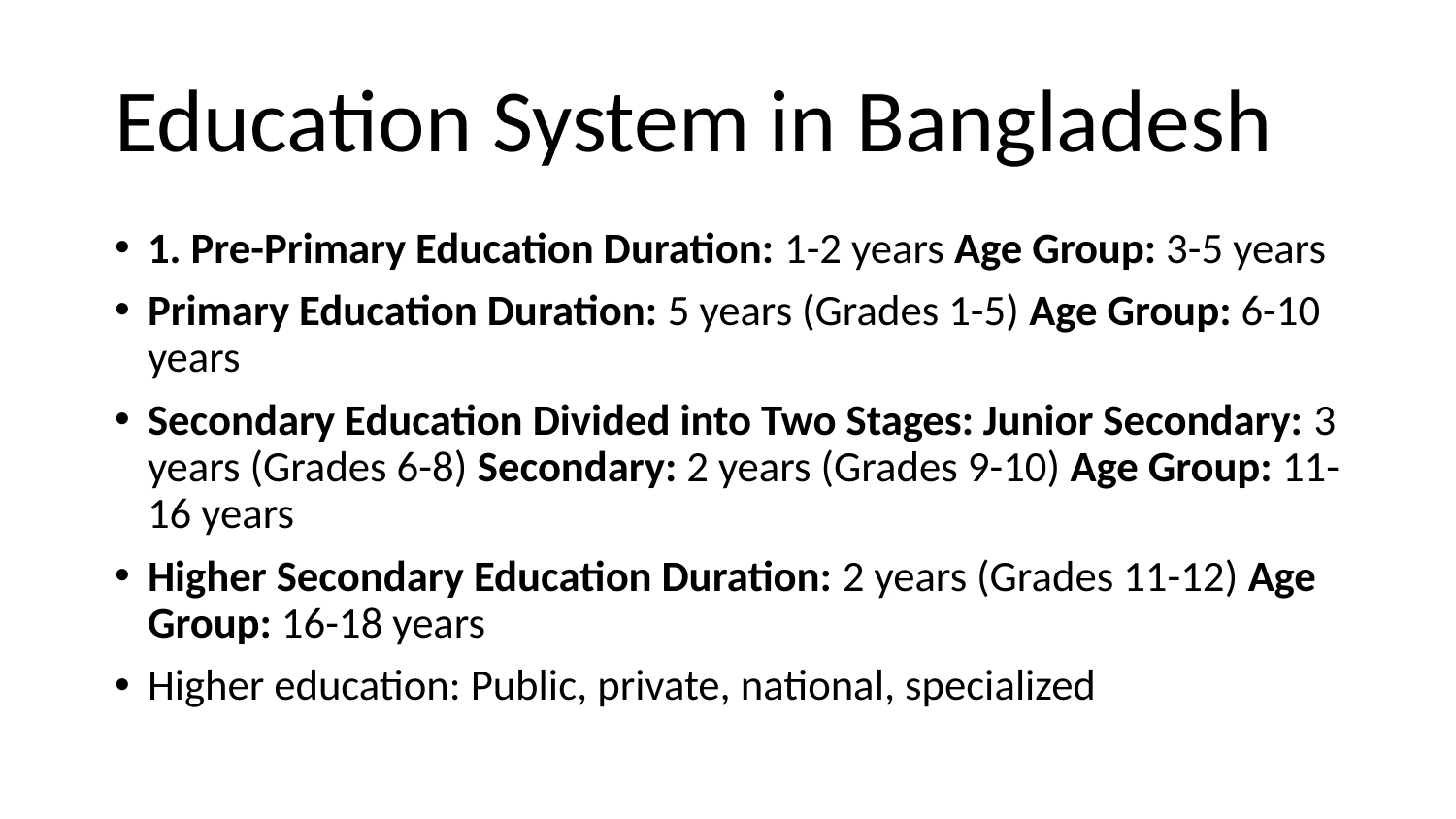

# Education System in Bangladesh
1. Pre-Primary Education Duration: 1-2 years Age Group: 3-5 years
Primary Education Duration: 5 years (Grades 1-5) Age Group: 6-10 years
Secondary Education Divided into Two Stages: Junior Secondary: 3 years (Grades 6-8) Secondary: 2 years (Grades 9-10) Age Group: 11-16 years
Higher Secondary Education Duration: 2 years (Grades 11-12) Age Group: 16-18 years
Higher education: Public, private, national, specialized